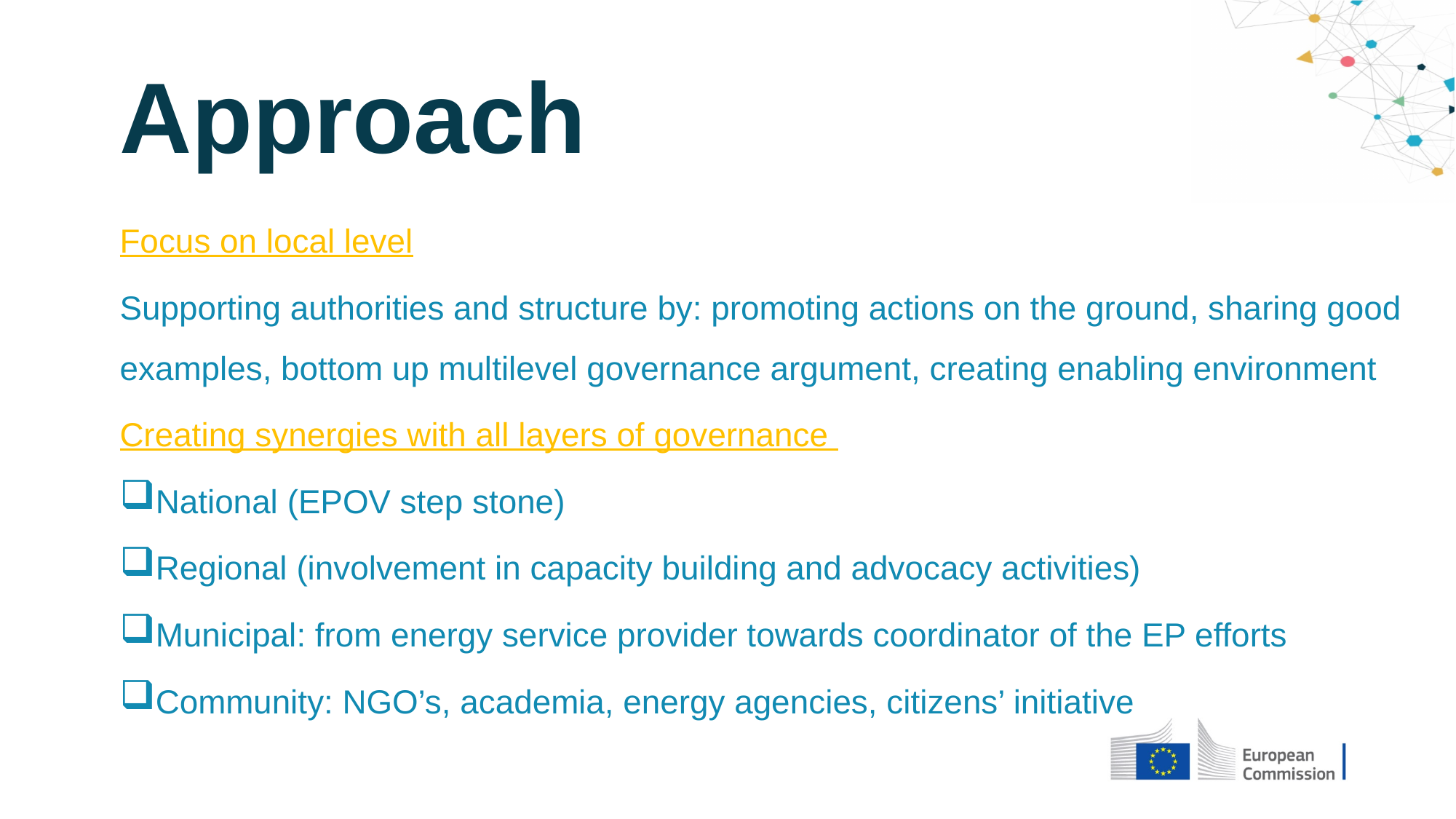

Approach
Focus on local level
Supporting authorities and structure by: promoting actions on the ground, sharing good examples, bottom up multilevel governance argument, creating enabling environment
Creating synergies with all layers of governance
National (EPOV step stone)
Regional (involvement in capacity building and advocacy activities)
Municipal: from energy service provider towards coordinator of the EP efforts
Community: NGO’s, academia, energy agencies, citizens’ initiative